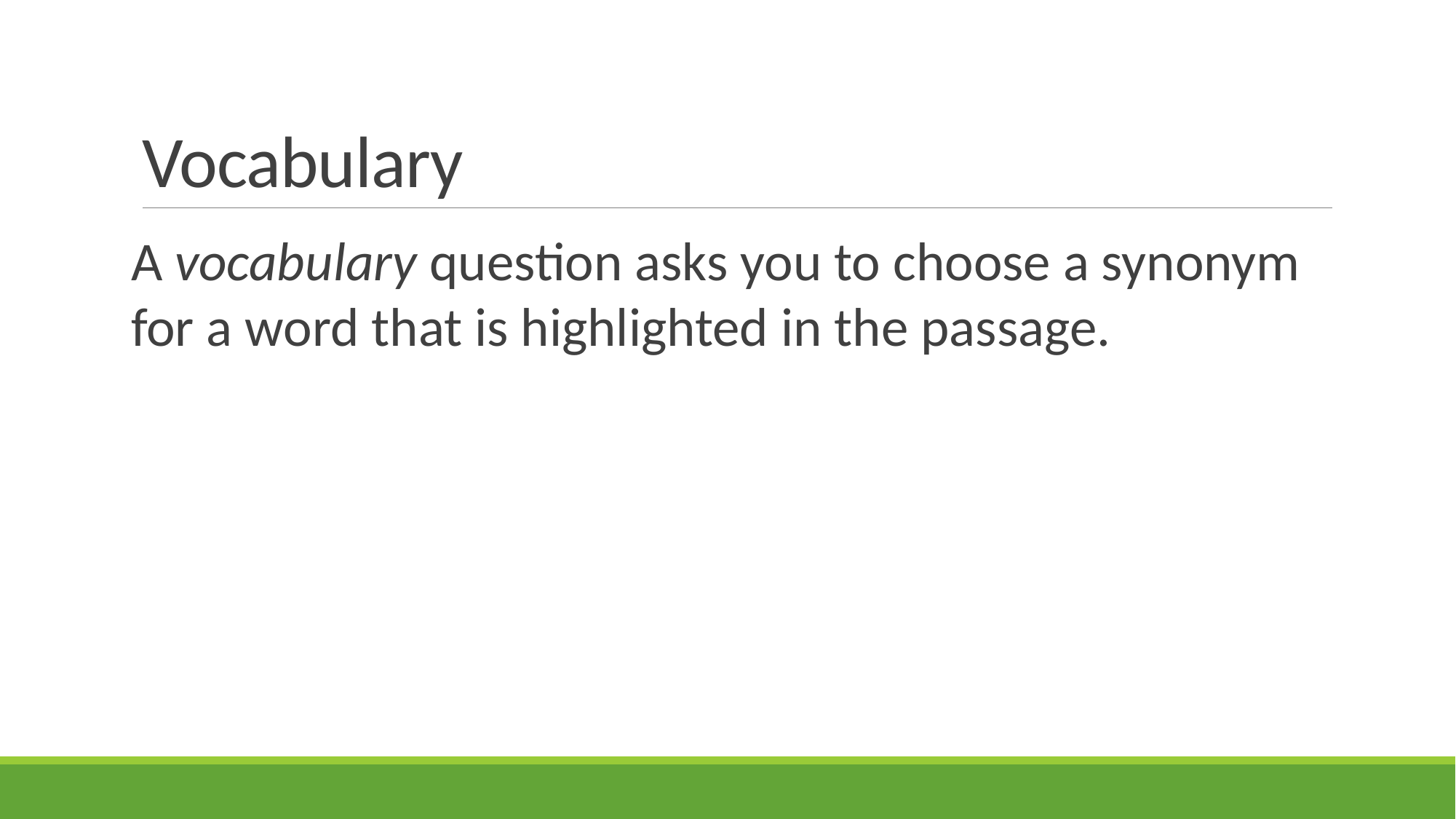

# Vocabulary
A vocabulary question asks you to choose a synonym for a word that is highlighted in the passage.